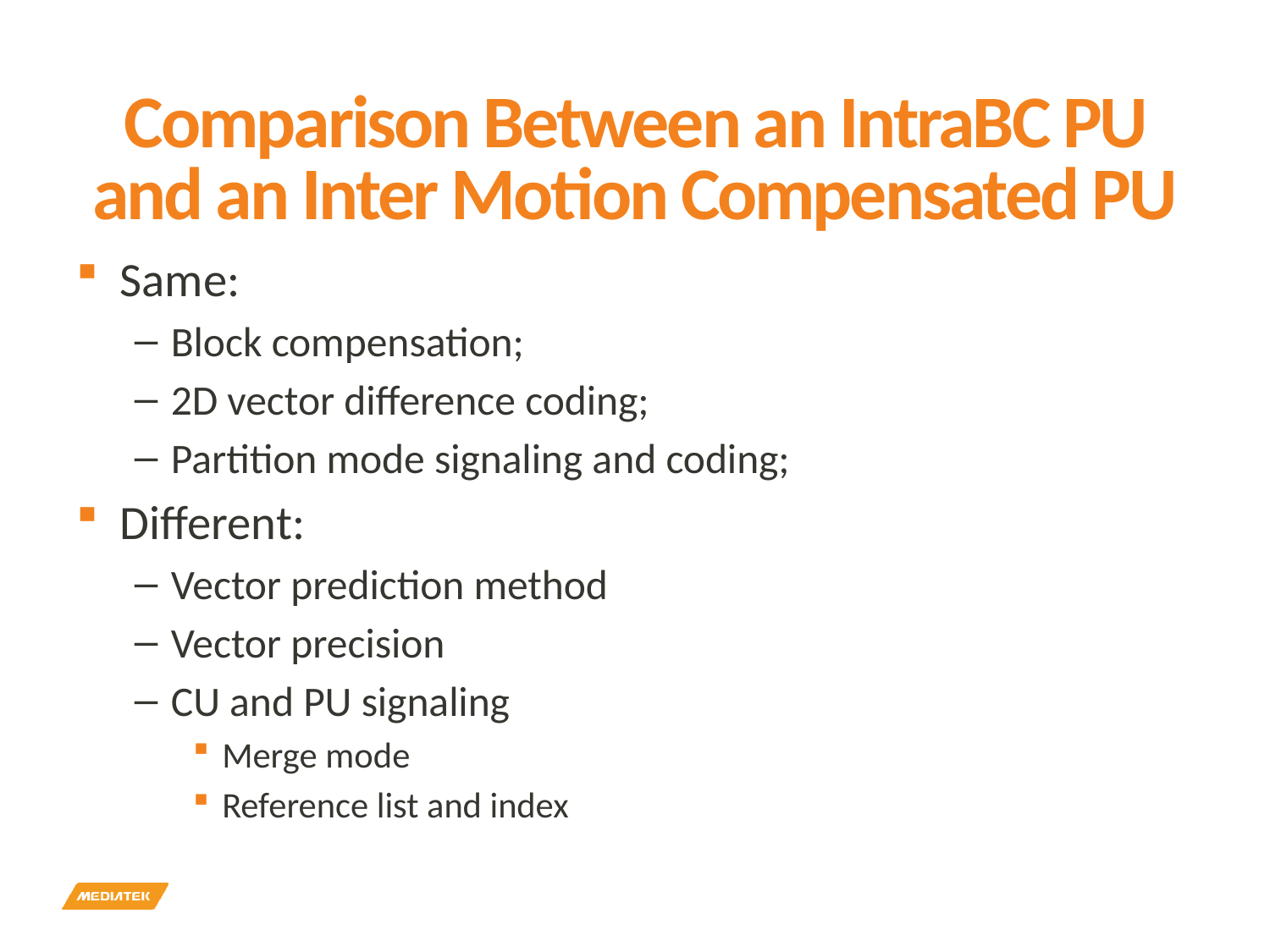

# Comparison Between an IntraBC PU and an Inter Motion Compensated PU
Same:
Block compensation;
2D vector difference coding;
Partition mode signaling and coding;
Different:
Vector prediction method
Vector precision
CU and PU signaling
Merge mode
Reference list and index